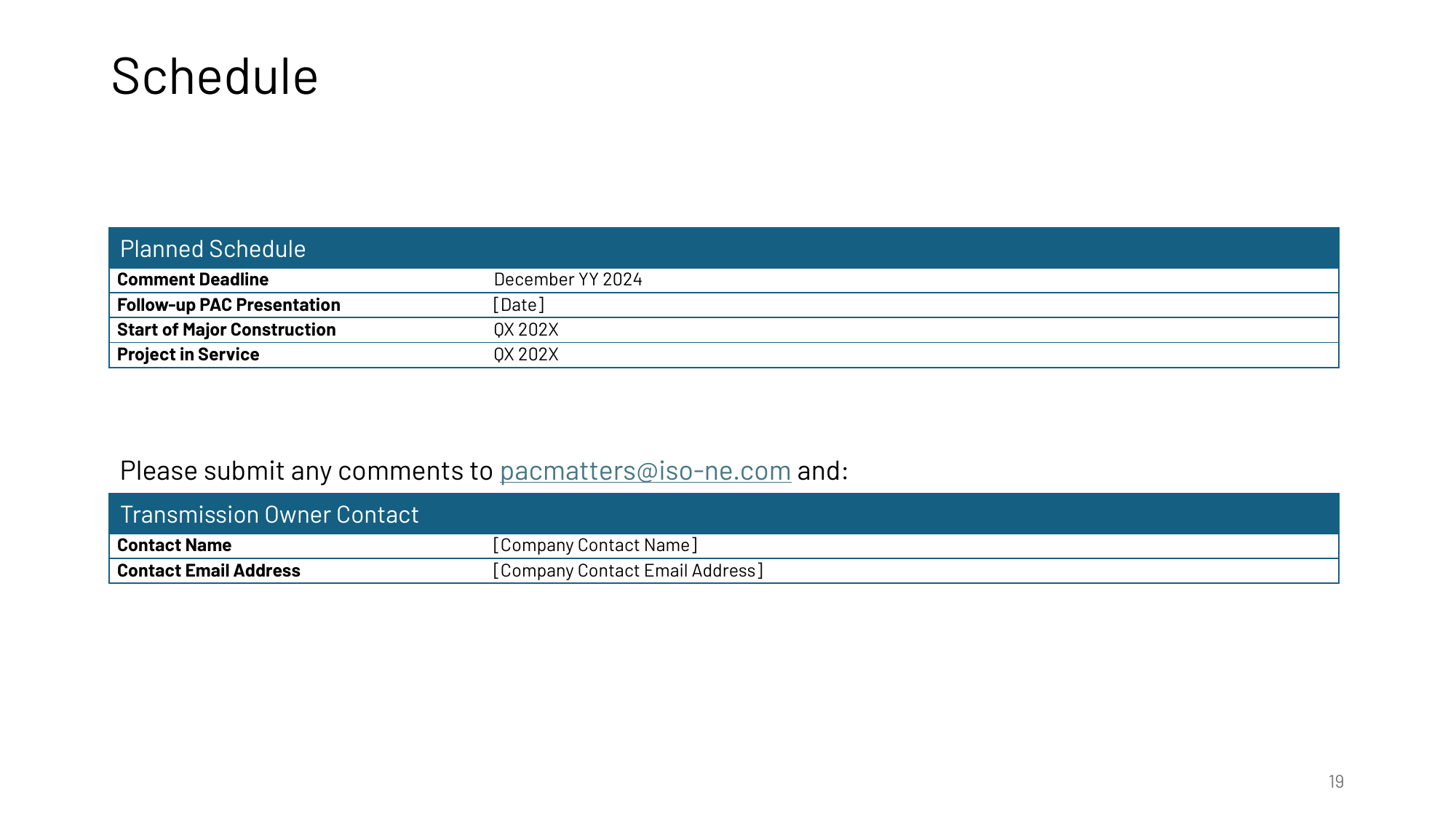

# Schedule
| Planned Schedule |  |
| --- | --- |
| Comment Deadline | December YY 2024 |
| Follow-up PAC Presentation | [Date] |
| Start of Major Construction | QX 202X |
| Project in Service | QX 202X |
Please submit any comments to pacmatters@iso-ne.com and:
| Transmission Owner Contact |  |
| --- | --- |
| Contact Name | [Company Contact Name] |
| Contact Email Address | [Company Contact Email Address] |
19